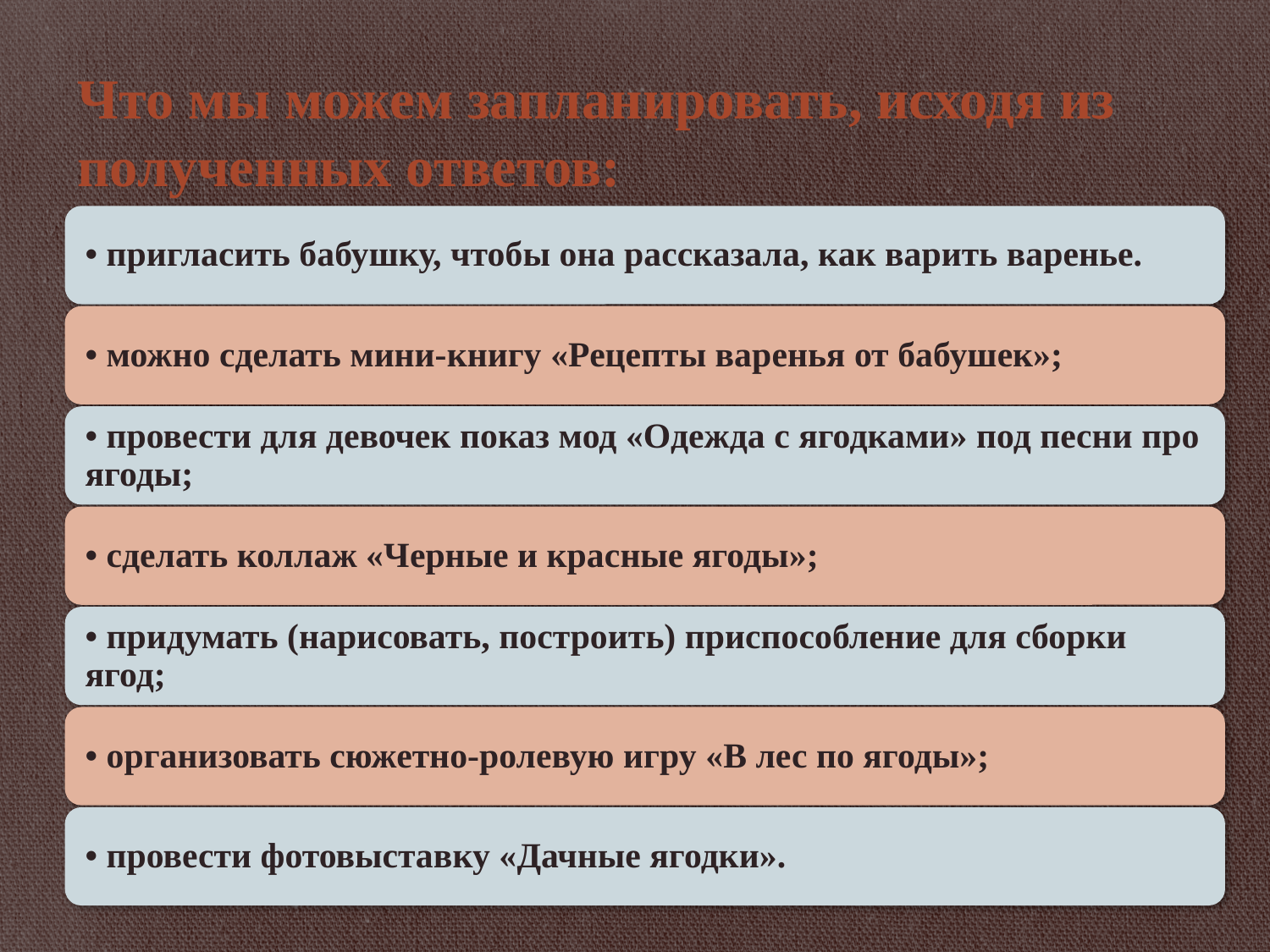

Что мы можем запланировать, исходя из полученных ответов:
• пригласить бабушку, чтобы она рассказала, как варить варенье.
• можно сделать мини-книгу «Рецепты варенья от бабушек»;
• провести для девочек показ мод «Одежда с ягодками» под песни про ягоды;
• сделать коллаж «Черные и красные ягоды»;
• придумать (нарисовать, построить) приспособление для сборки ягод;
• организовать сюжетно-ролевую игру «В лес по ягоды»;
• провести фотовыставку «Дачные ягодки».